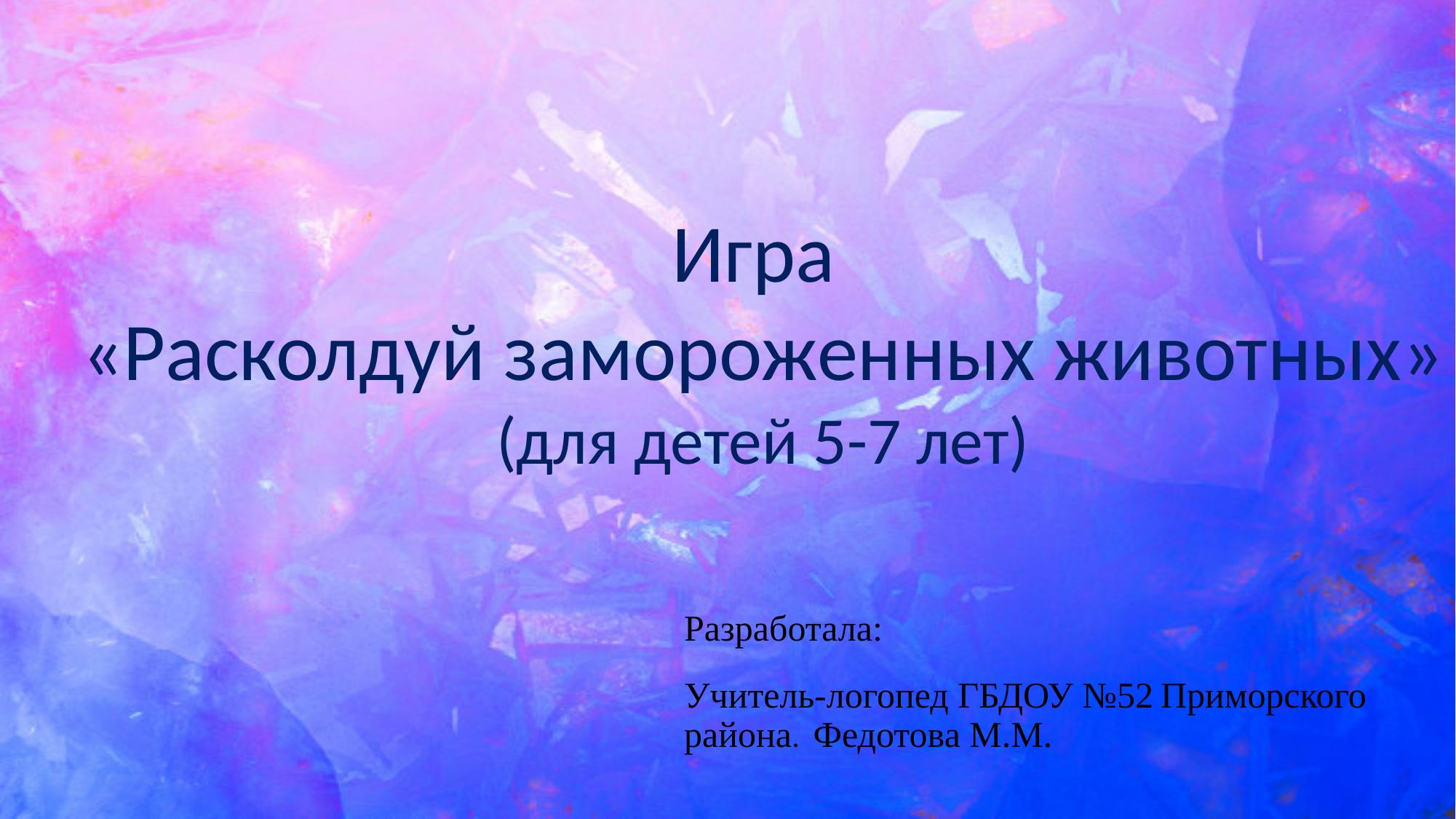

Игра
«Расколдуй замороженных животных»
(для детей 5-7 лет)
Разработала:
Учитель-логопед ГБДОУ №52 Приморского района.  Федотова М.М.